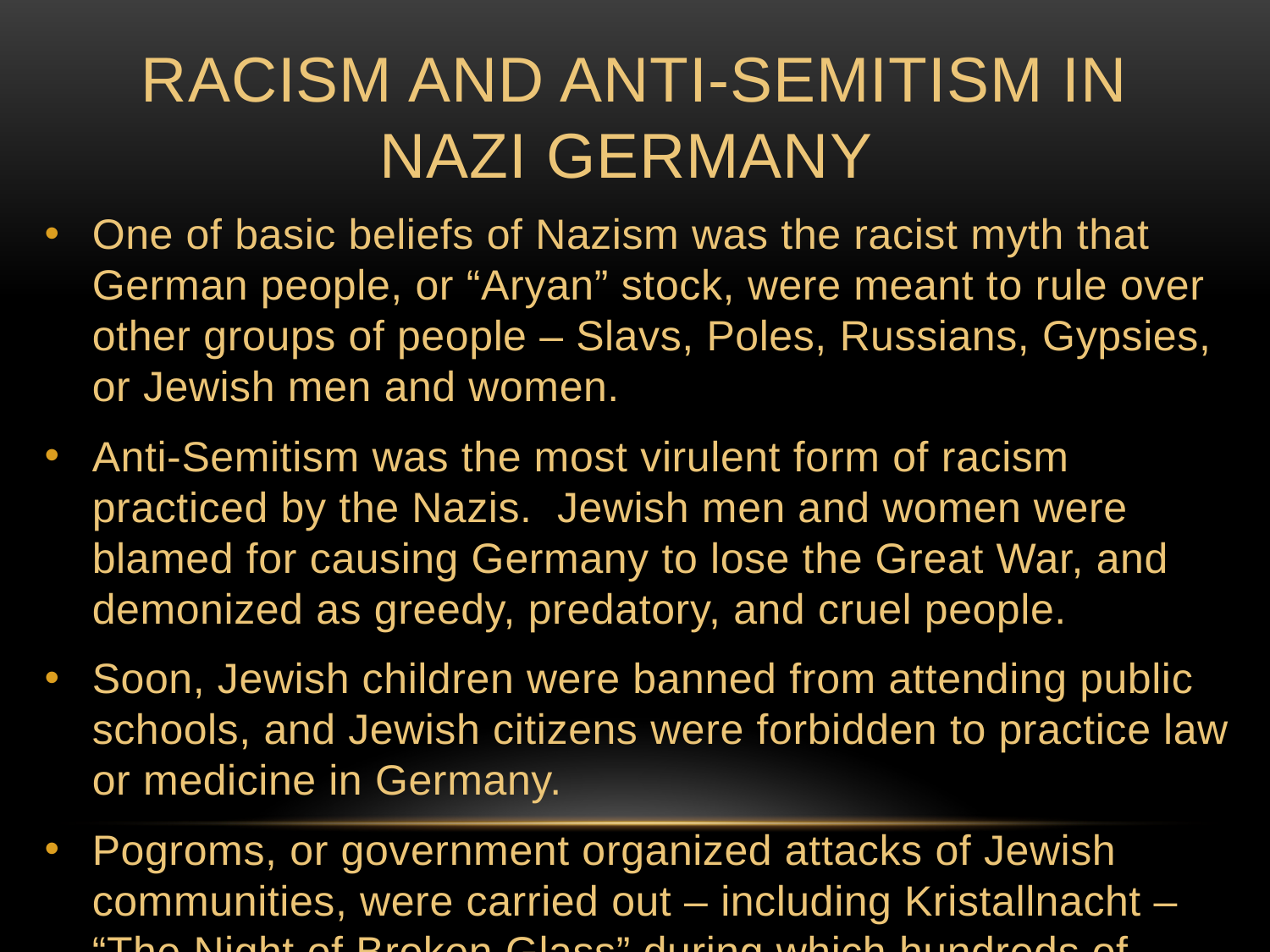

# Racism and anti-Semitism in Nazi Germany
One of basic beliefs of Nazism was the racist myth that German people, or “Aryan” stock, were meant to rule over other groups of people – Slavs, Poles, Russians, Gypsies, or Jewish men and women.
Anti-Semitism was the most virulent form of racism practiced by the Nazis.  Jewish men and women were blamed for causing Germany to lose the Great War, and demonized as greedy, predatory, and cruel people.
Soon, Jewish children were banned from attending public schools, and Jewish citizens were forbidden to practice law or medicine in Germany.
Pogroms, or government organized attacks of Jewish communities, were carried out – including Kristallnacht – “The Night of Broken Glass” during which hundreds of synagogues and Jewish owned businesses were vandalized or burned – and Jewish citizens were violated and terrorized – even killed.